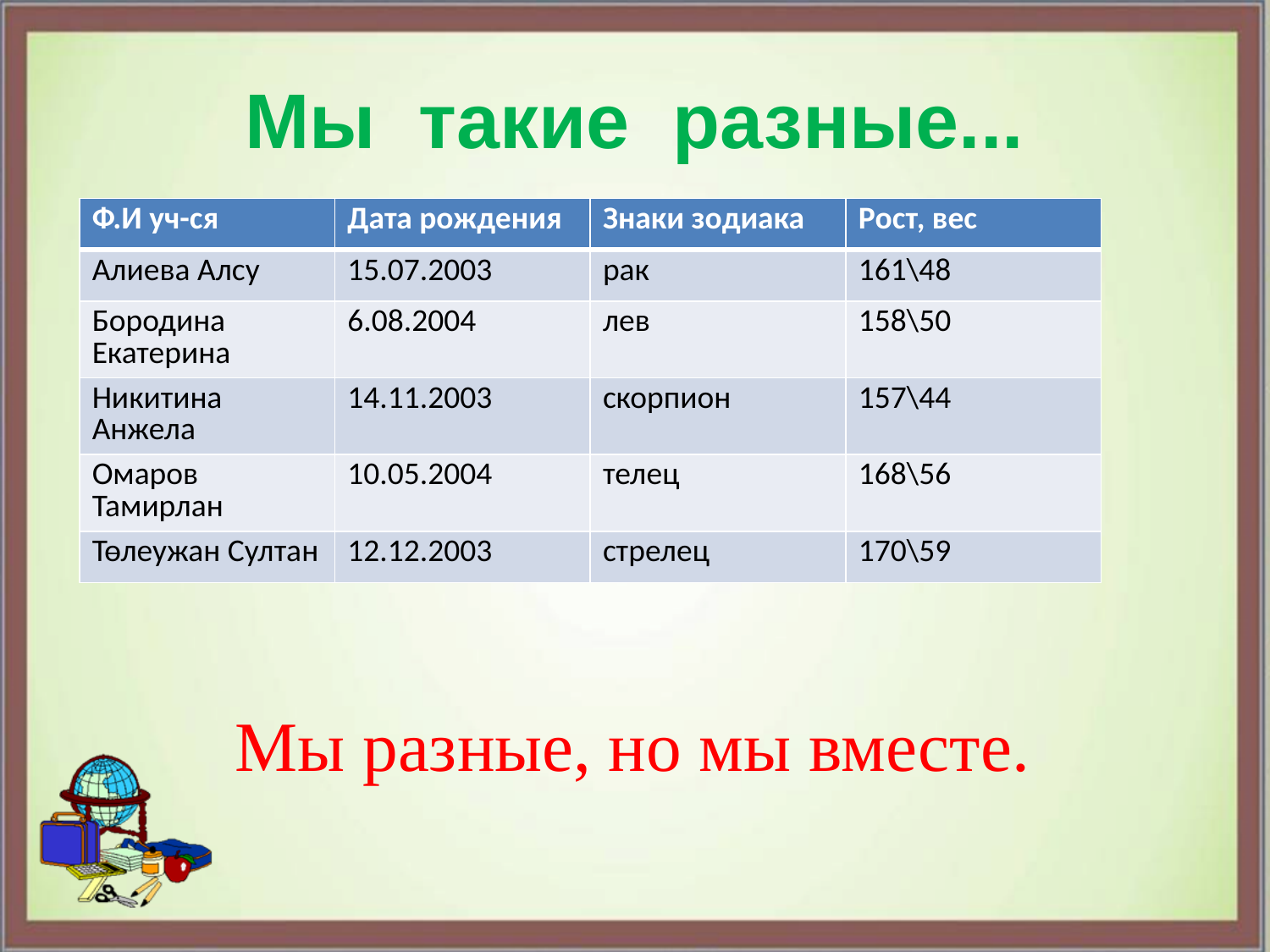

# Мы  такие  разные...

| Ф.И уч-ся | Дата рождения | Знаки зодиака | Рост, вес |
| --- | --- | --- | --- |
| Алиева Алсу | 15.07.2003 | рак | 161\48 |
| Бородина Екатерина | 6.08.2004 | лев | 158\50 |
| Никитина Анжела | 14.11.2003 | скорпион | 157\44 |
| Омаров Тамирлан | 10.05.2004 | телец | 168\56 |
| Төлеужан Султан | 12.12.2003 | стрелец | 170\59 |
Мы разные, но мы вместе.